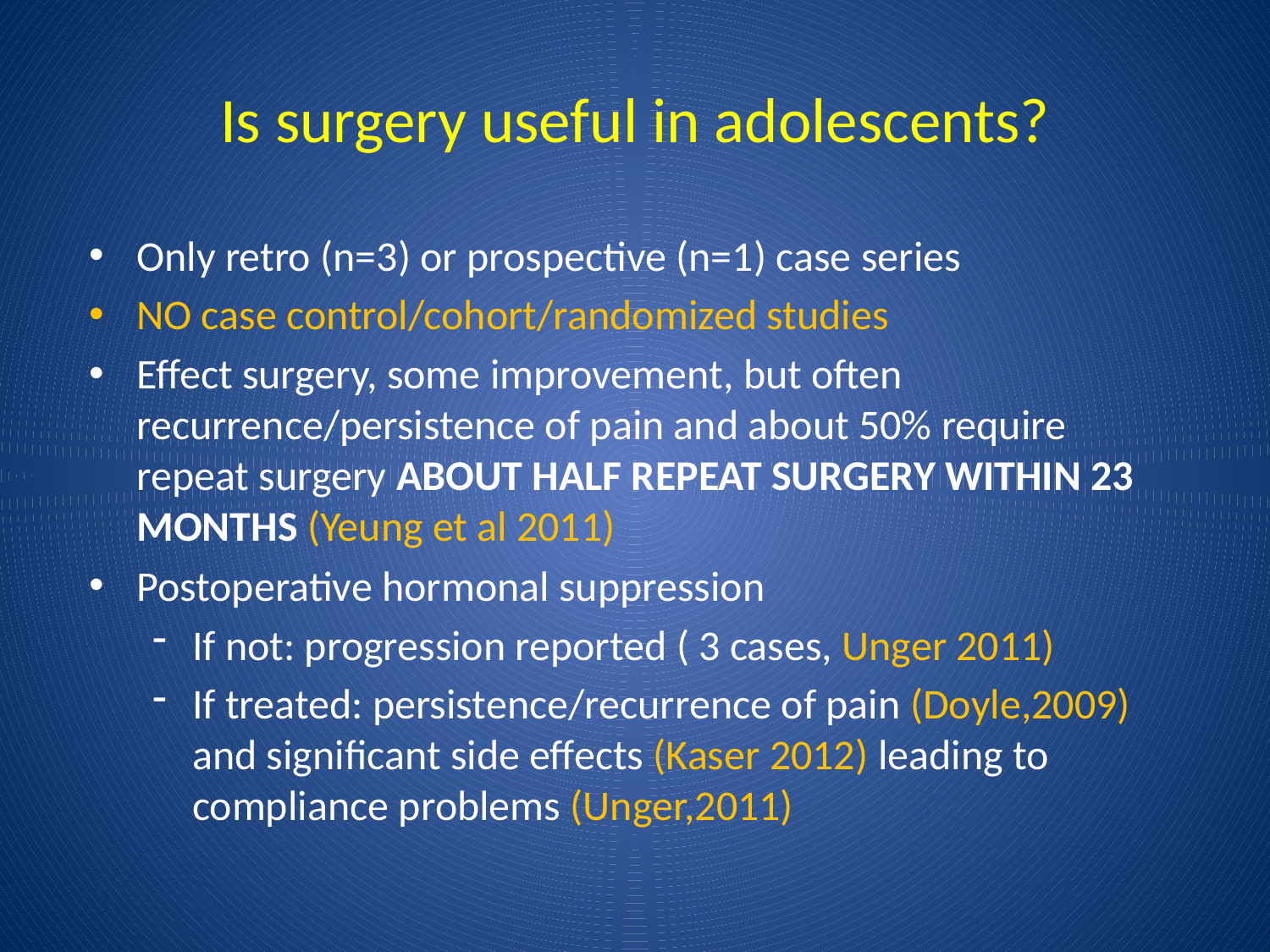

# Is surgery useful in adolescents?
Only retro (n=3) or prospective (n=1) case series
NO case control/cohort/randomized studies
Effect surgery, some improvement, but often recurrence/persistence of pain and about 50% require repeat surgery ABOUT HALF REPEAT SURGERY WITHIN 23 MONTHS (Yeung et al 2011)
Postoperative hormonal suppression
If not: progression reported ( 3 cases, Unger 2011)
If treated: persistence/recurrence of pain (Doyle,2009) and significant side effects (Kaser 2012) leading to compliance problems (Unger,2011)